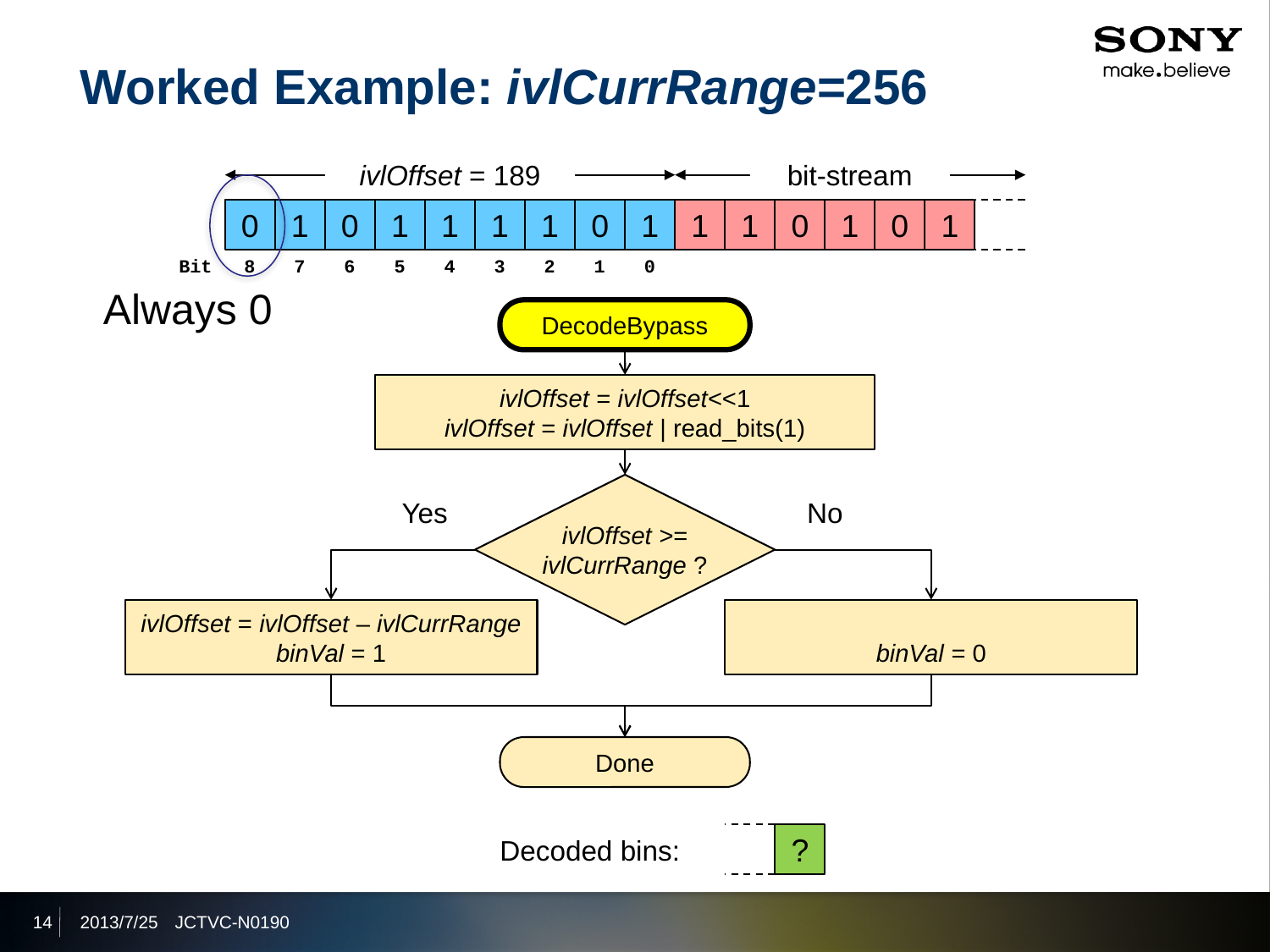

# Worked Example: ivlCurrRange=256
ivlOffset = 189
bit-stream

0
1
0
1
1
1
1
0
1
1
1
0
1
0
1
Bit
8
7
6
5
4
3
2
1
0
Always 0
DecodeBypass
ivlOffset = ivlOffset<<1
ivlOffset = ivlOffset | read_bits(1)
ivlOffset >=
ivlCurrRange ?
Yes
No
ivlOffset = ivlOffset – ivlCurrRange
binVal = 1
binVal = 0
Done
Decoded bins:
?
14
2013/7/25
JCTVC-N0190